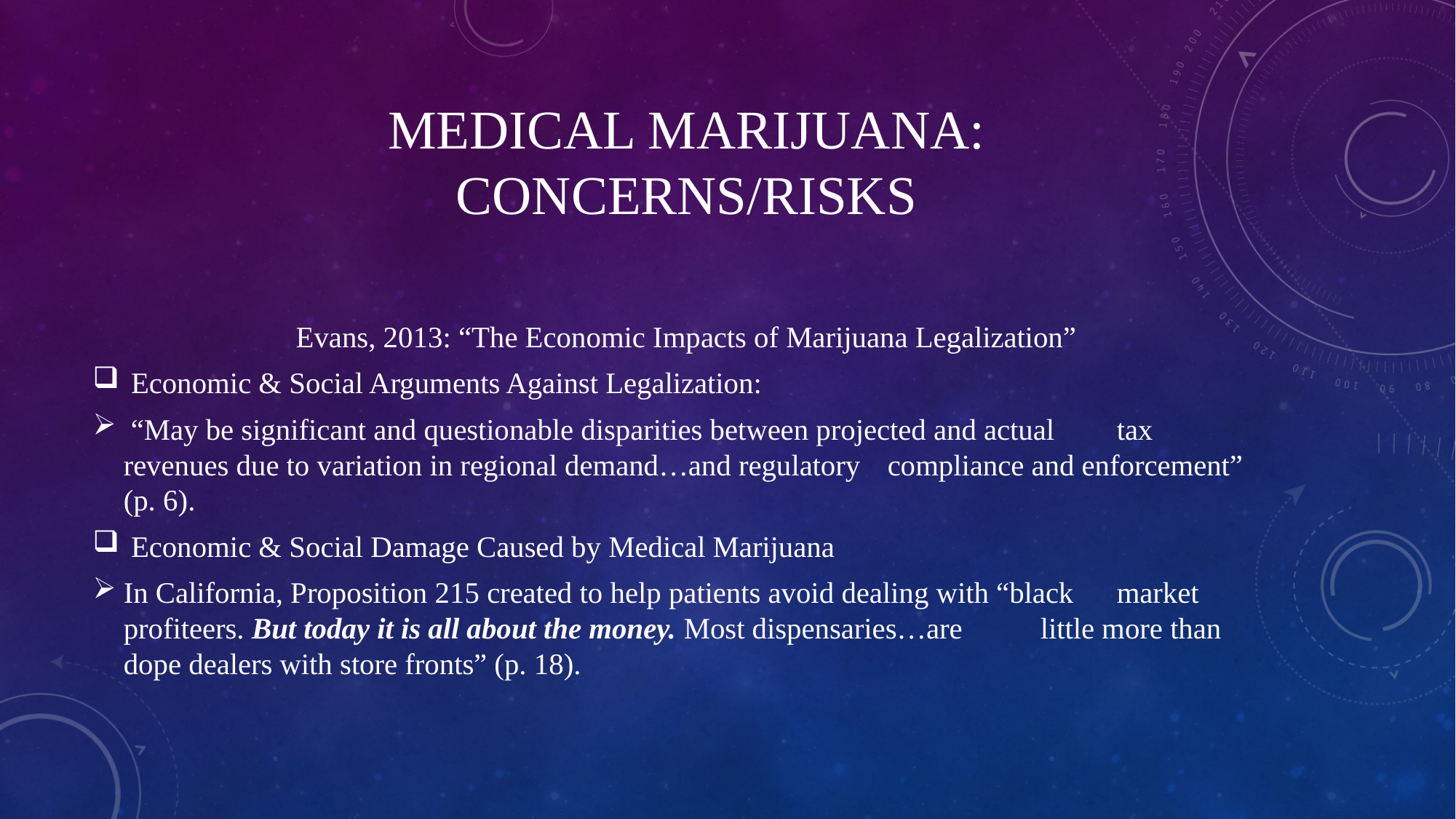

# Medical Marijuana: Concerns/Risks

Evans, 2013: “The Economic Impacts of Marijuana Legalization”
 Economic & Social Arguments Against Legalization:
 “May be significant and questionable disparities between projected and actual 	tax 			revenues due to variation in regional demand…and regulatory 						compliance and enforcement” (p. 6).
 Economic & Social Damage Caused by Medical Marijuana
In California, Proposition 215 created to help patients avoid dealing with “black 			market profiteers. But today it is all about the money. Most dispensaries…are 		little more than dope dealers with store fronts” (p. 18).